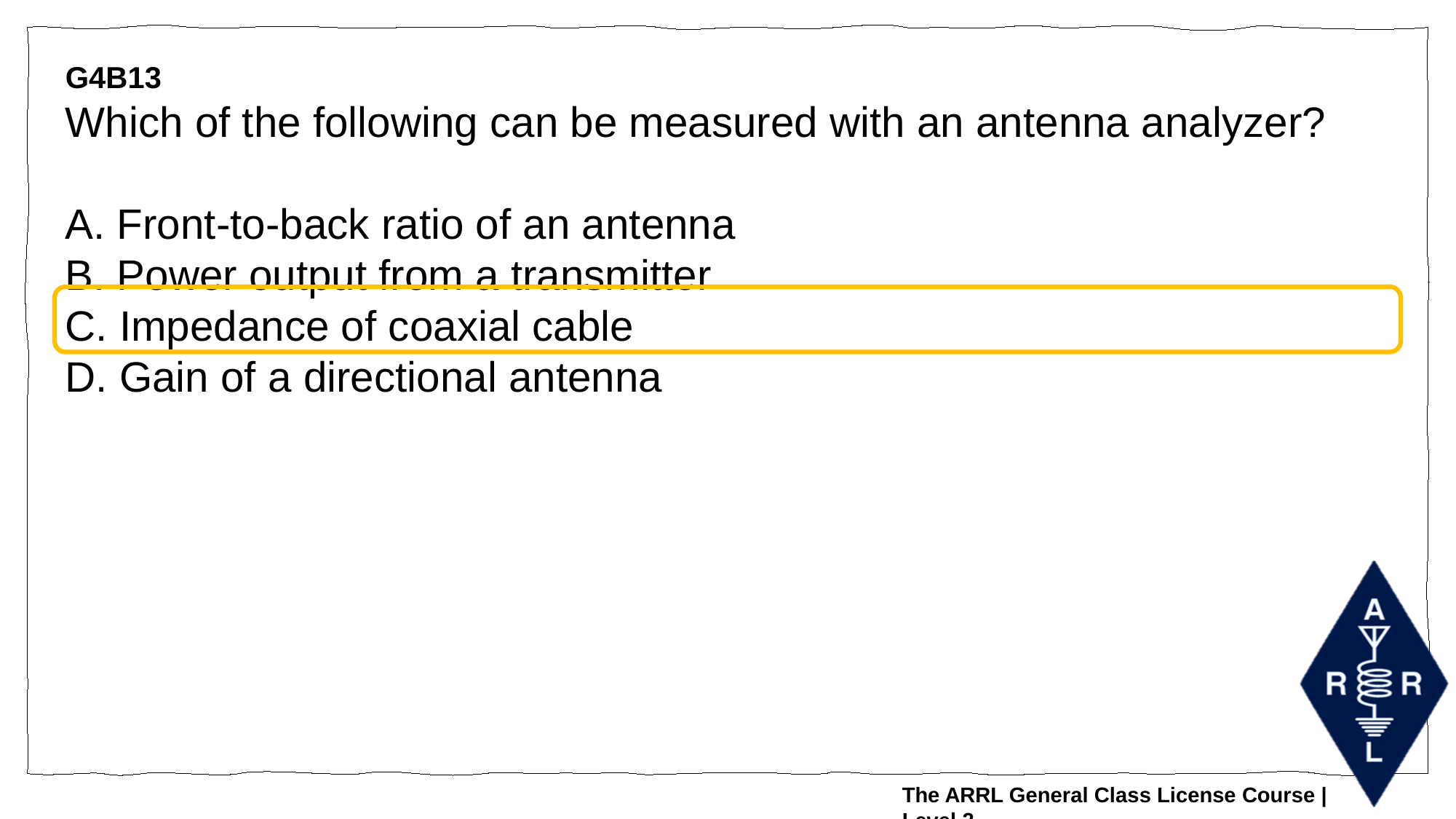

G4B13
Which of the following can be measured with an antenna analyzer?

A. Front-to-back ratio of an antenna
B. Power output from a transmitter
C. Impedance of coaxial cable
D. Gain of a directional antenna